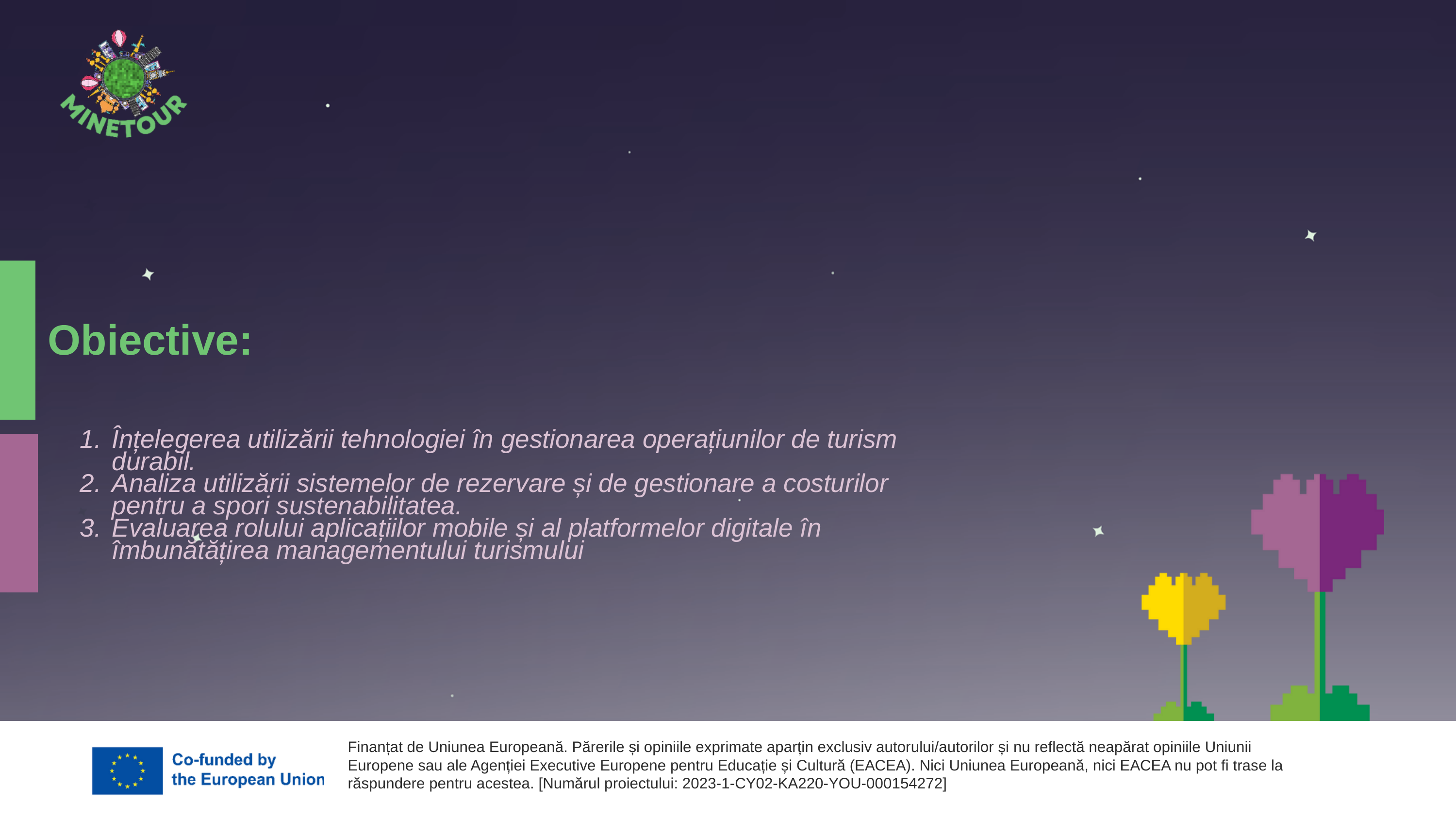

Obiective:

Înțelegerea utilizării tehnologiei în gestionarea operațiunilor de turism durabil.
Analiza utilizării sistemelor de rezervare și de gestionare a costurilor pentru a spori sustenabilitatea.
Evaluarea rolului aplicațiilor mobile și al platformelor digitale în îmbunătățirea managementului turismului

Finanțat de Uniunea Europeană. Părerile și opiniile exprimate aparțin exclusiv autorului/autorilor și nu reflectă neapărat opiniile Uniunii Europene sau ale Agenției Executive Europene pentru Educație și Cultură (EACEA). Nici Uniunea Europeană, nici EACEA nu pot fi trase la răspundere pentru acestea. [Numărul proiectului: 2023-1-CY02-KA220-YOU-000154272]